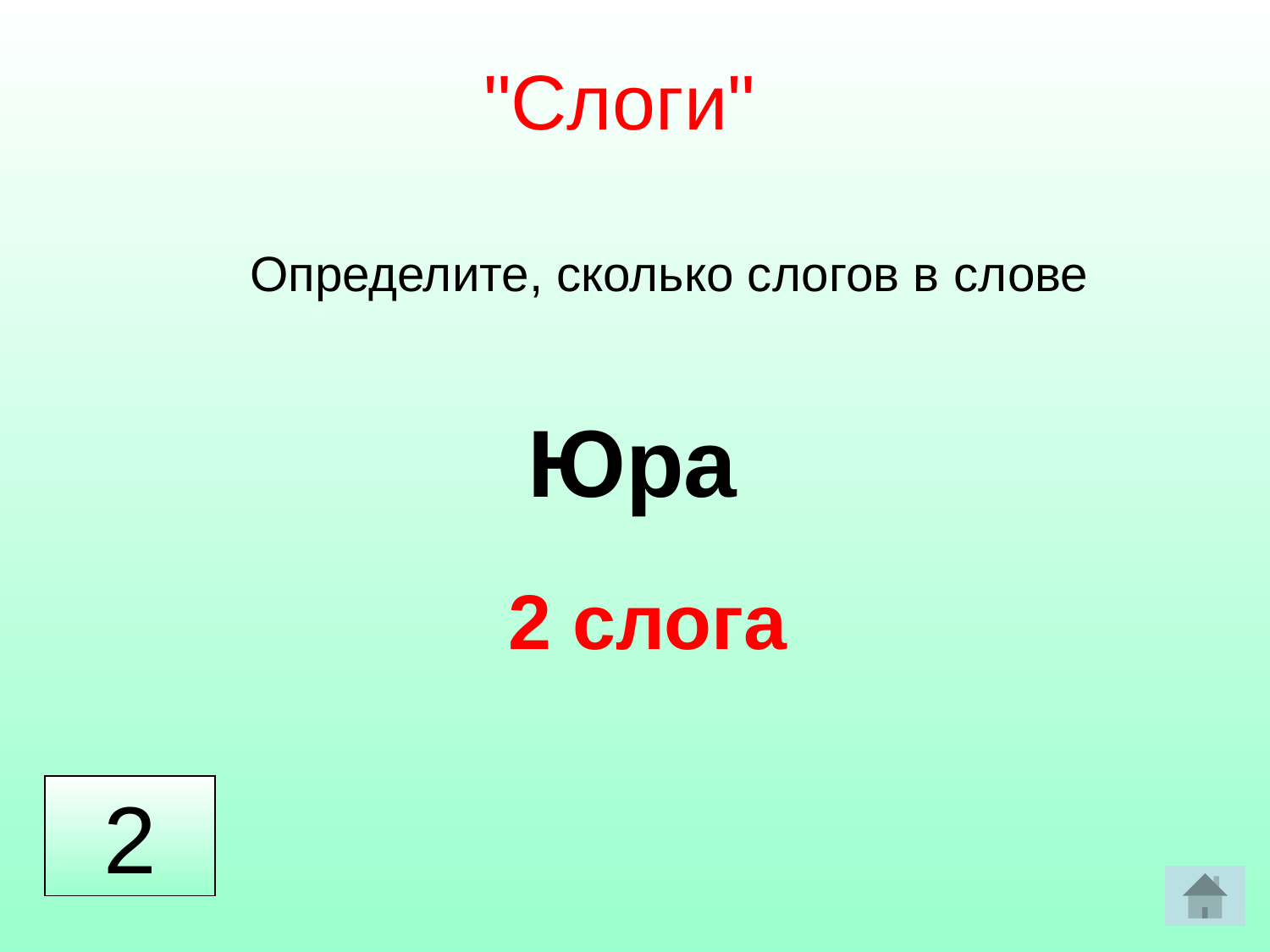

"Слоги"
Определите, сколько слогов в слове
Юра
2 слога
2